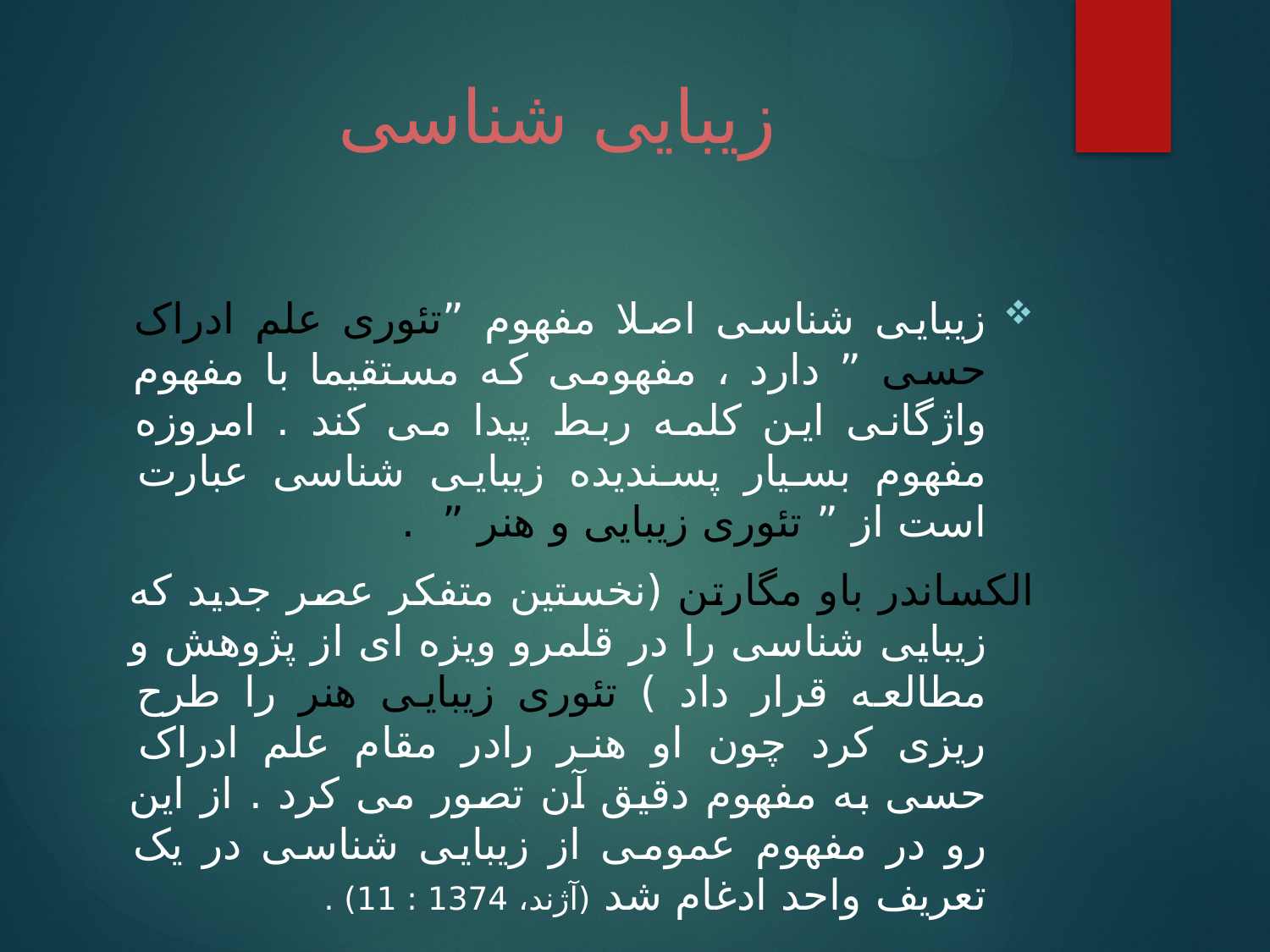

# زیبایی شناسی
زیبایی شناسی اصلا مفهوم ”تئوری علم ادراک حسی ” دارد ، مفهومی که مستقیما با مفهوم واژگانی این کلمه ربط پیدا می کند . امروزه مفهوم بسیار پسندیده زیبایی شناسی عبارت است از ” تئوری زیبایی و هنر ”  .
الکساندر باو مگارتن (نخستین متفکر عصر جدید که زیبایی شناسی را در قلمرو ویزه ای از پژوهش و مطالعه قرار داد ) تئوری زیبایی هنر را طرح ریزی کرد چون او هنر رادر مقام علم ادراک حسی به مفهوم دقیق آن تصور می کرد . از این رو در مفهوم عمومی از زیبایی شناسی در یک تعریف واحد ادغام شد (آژند، 1374 : 11) .